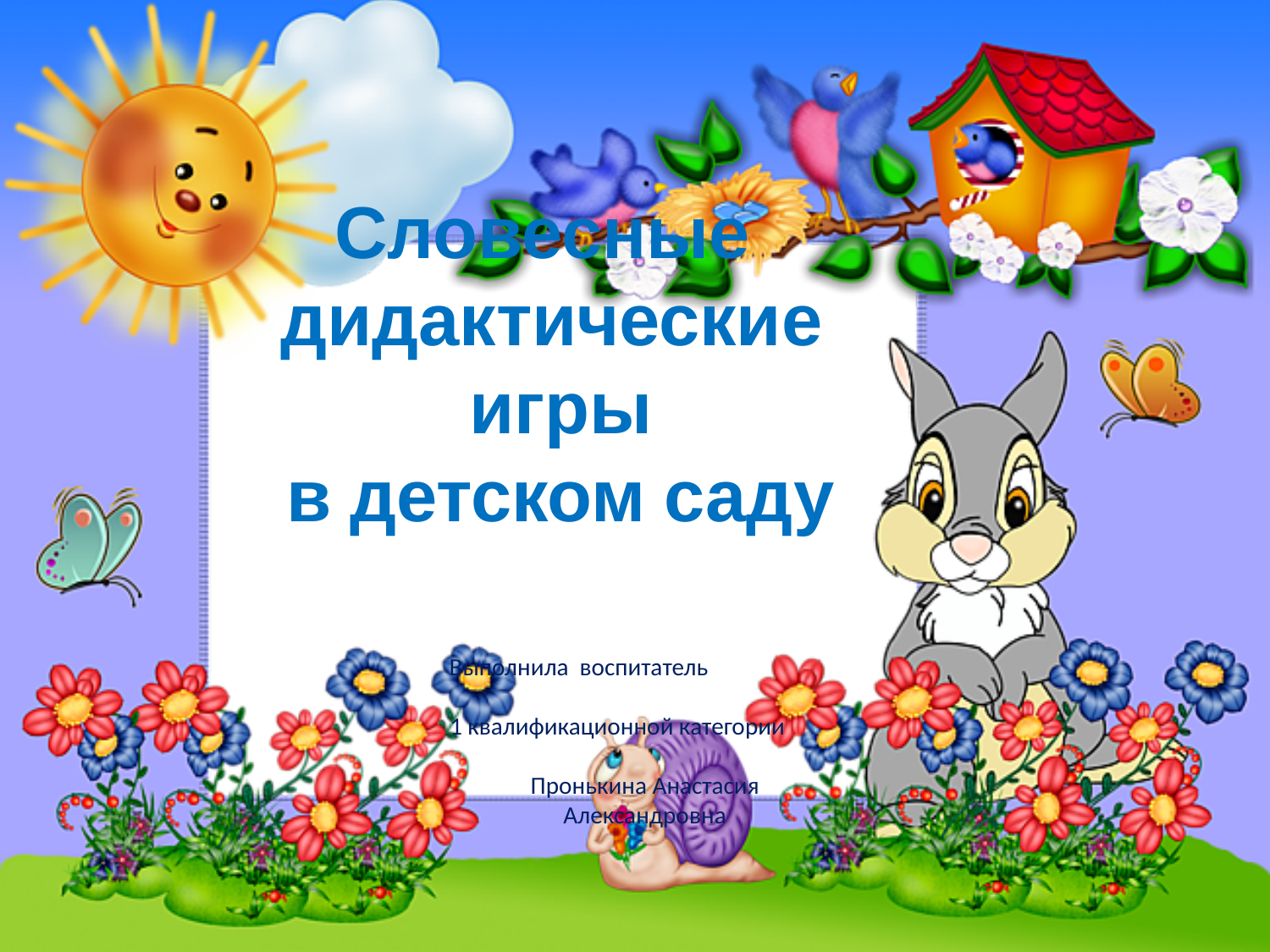

# Словесные   дидактические игры в детском саду
Выполнила  воспитатель                                                                                              1 квалификационной категории                                                                Пронькина Анастасия Александровна